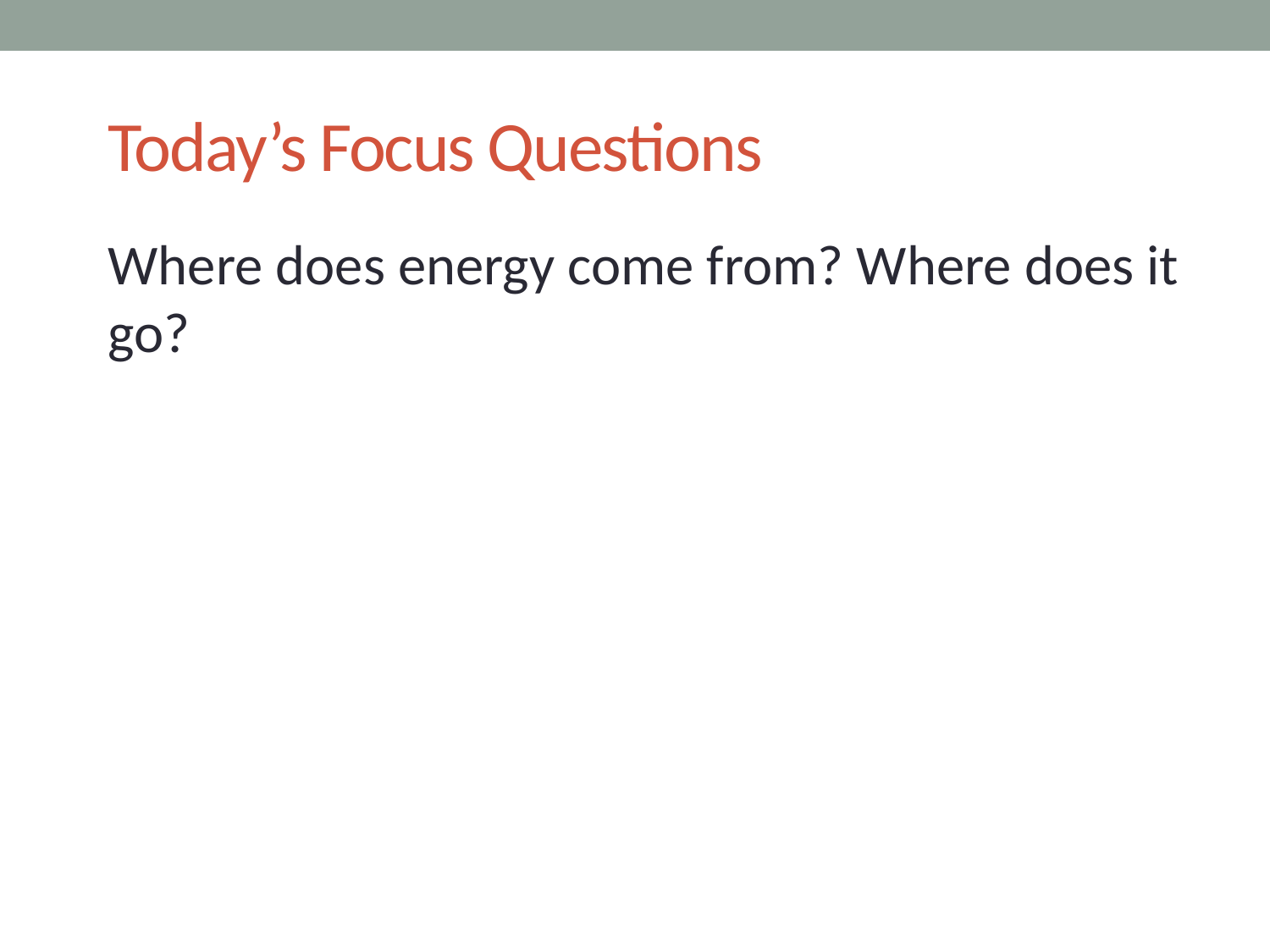

# Today’s Focus Questions
Where does energy come from? Where does it go?